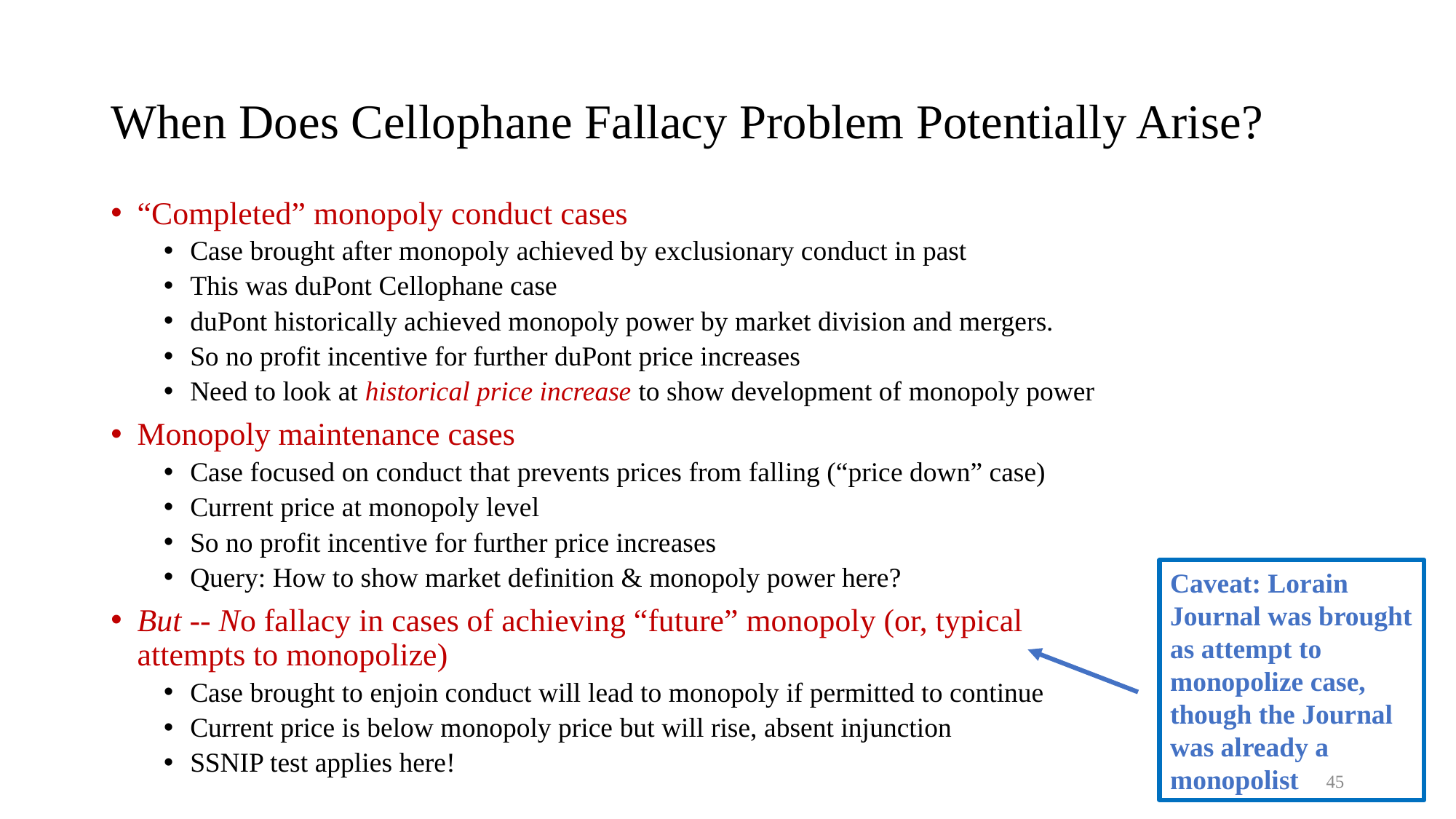

# When Does Cellophane Fallacy Problem Potentially Arise?
“Completed” monopoly conduct cases
Case brought after monopoly achieved by exclusionary conduct in past
This was duPont Cellophane case
duPont historically achieved monopoly power by market division and mergers.
So no profit incentive for further duPont price increases
Need to look at historical price increase to show development of monopoly power
Monopoly maintenance cases
Case focused on conduct that prevents prices from falling (“price down” case)
Current price at monopoly level
So no profit incentive for further price increases
Query: How to show market definition & monopoly power here?
But -- No fallacy in cases of achieving “future” monopoly (or, typical attempts to monopolize)
Case brought to enjoin conduct will lead to monopoly if permitted to continue
Current price is below monopoly price but will rise, absent injunction
SSNIP test applies here!

Caveat: Lorain Journal was brought as attempt to monopolize case, though the Journal was already a monopolist
45